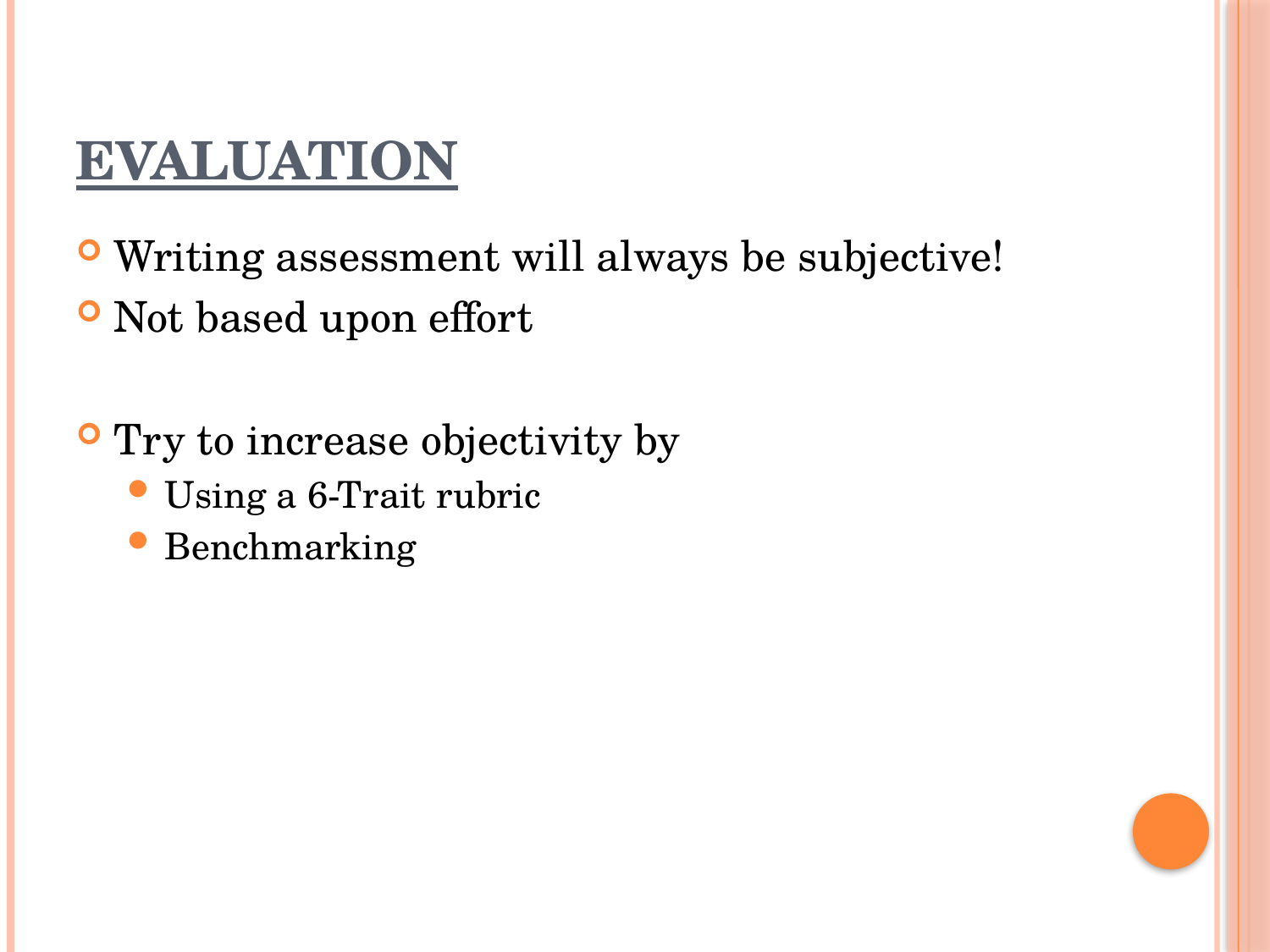

# Evaluation
Writing assessment will always be subjective!
Not based upon effort

Try to increase objectivity by
Using a 6-Trait rubric
Benchmarking